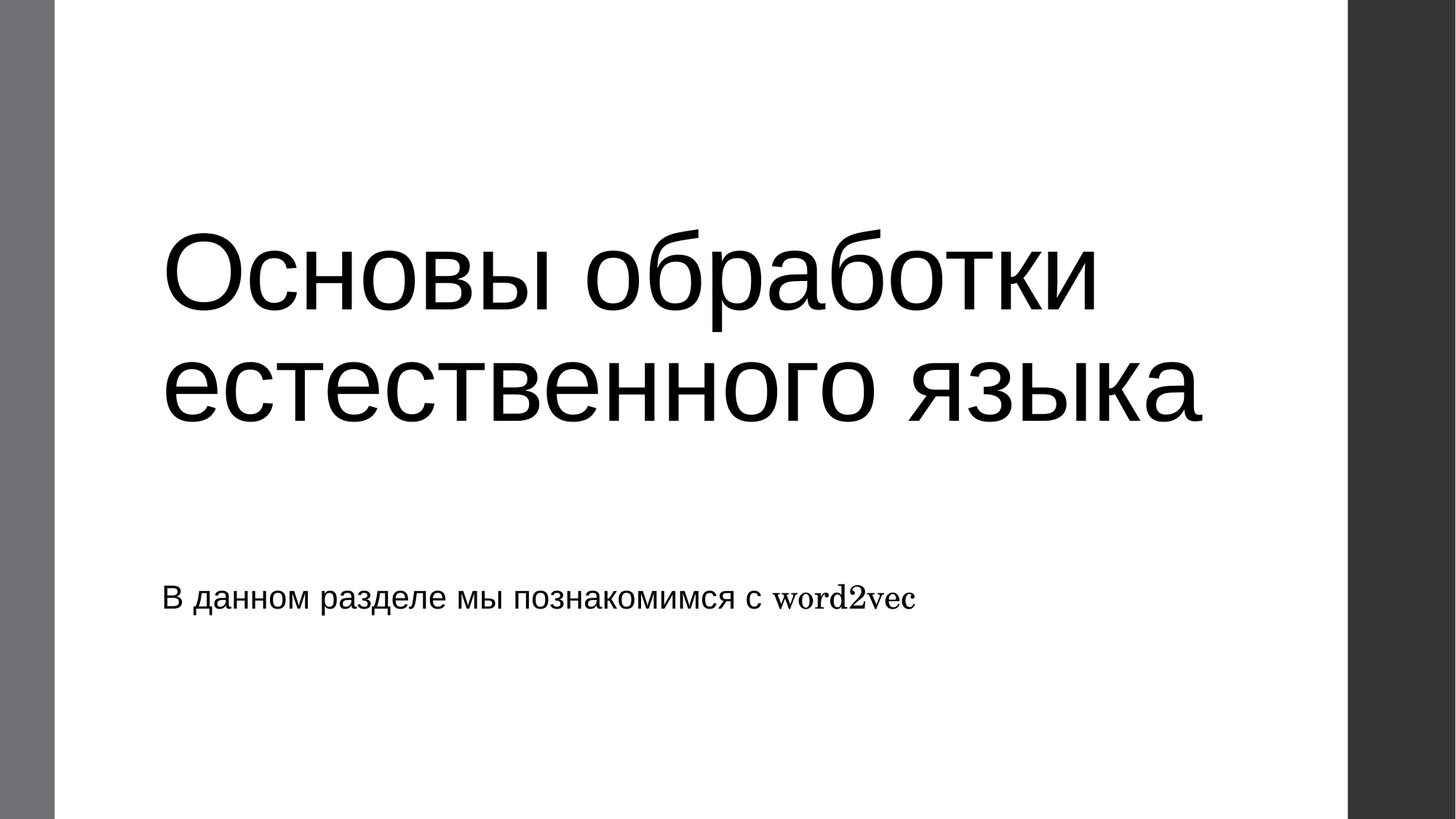

# Основы обработки естественного языка
В данном разделе мы познакомимся с word2vec